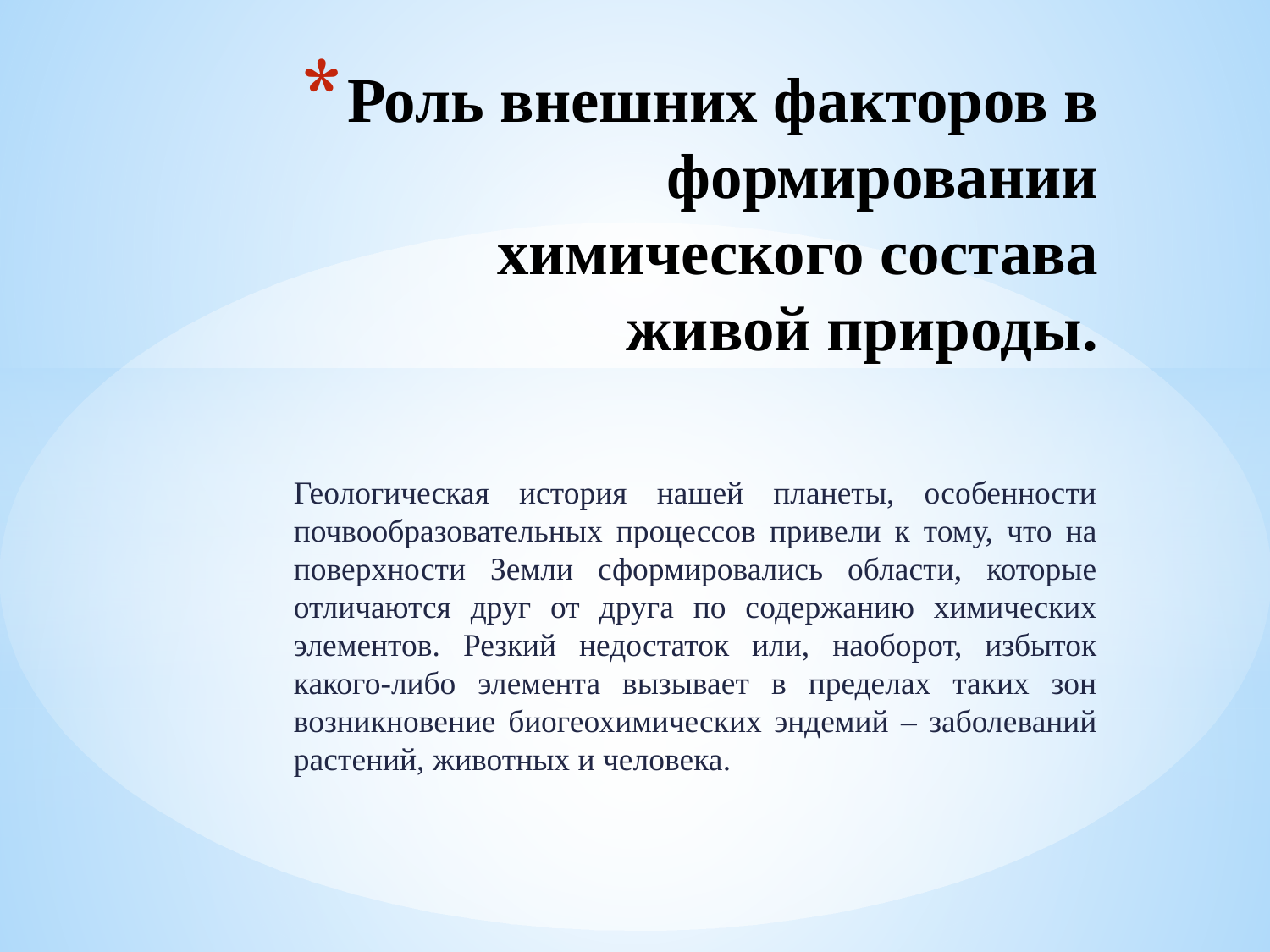

# Роль внешних факторов в формировании химического состава живой природы.
Геологическая история нашей планеты, особенности почвообразовательных процессов привели к тому, что на поверхности Земли сформировались области, которые отличаются друг от друга по содержанию химических элементов. Резкий недостаток или, наоборот, избыток какого-либо элемента вызывает в пределах таких зон возникновение биогеохимических эндемий – заболеваний растений, животных и человека.